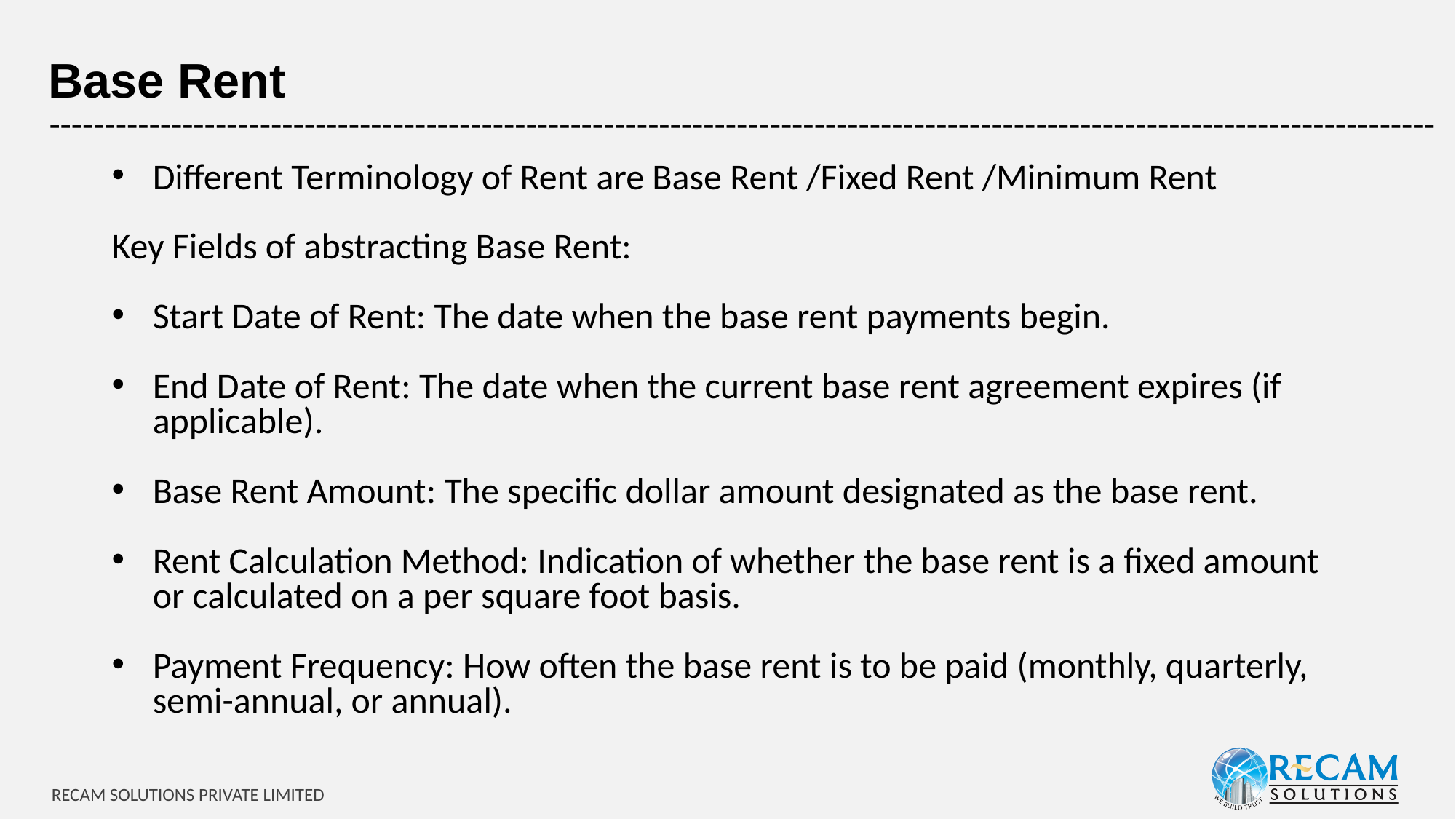

Base Rent
-----------------------------------------------------------------------------------------------------------------------------
Different Terminology of Rent are Base Rent /Fixed Rent /Minimum Rent

Key Fields of abstracting Base Rent:

Start Date of Rent: The date when the base rent payments begin.

End Date of Rent: The date when the current base rent agreement expires (if applicable).

Base Rent Amount: The specific dollar amount designated as the base rent.

Rent Calculation Method: Indication of whether the base rent is a fixed amount or calculated on a per square foot basis.

Payment Frequency: How often the base rent is to be paid (monthly, quarterly, semi-annual, or annual).

RECAM SOLUTIONS PRIVATE LIMITED